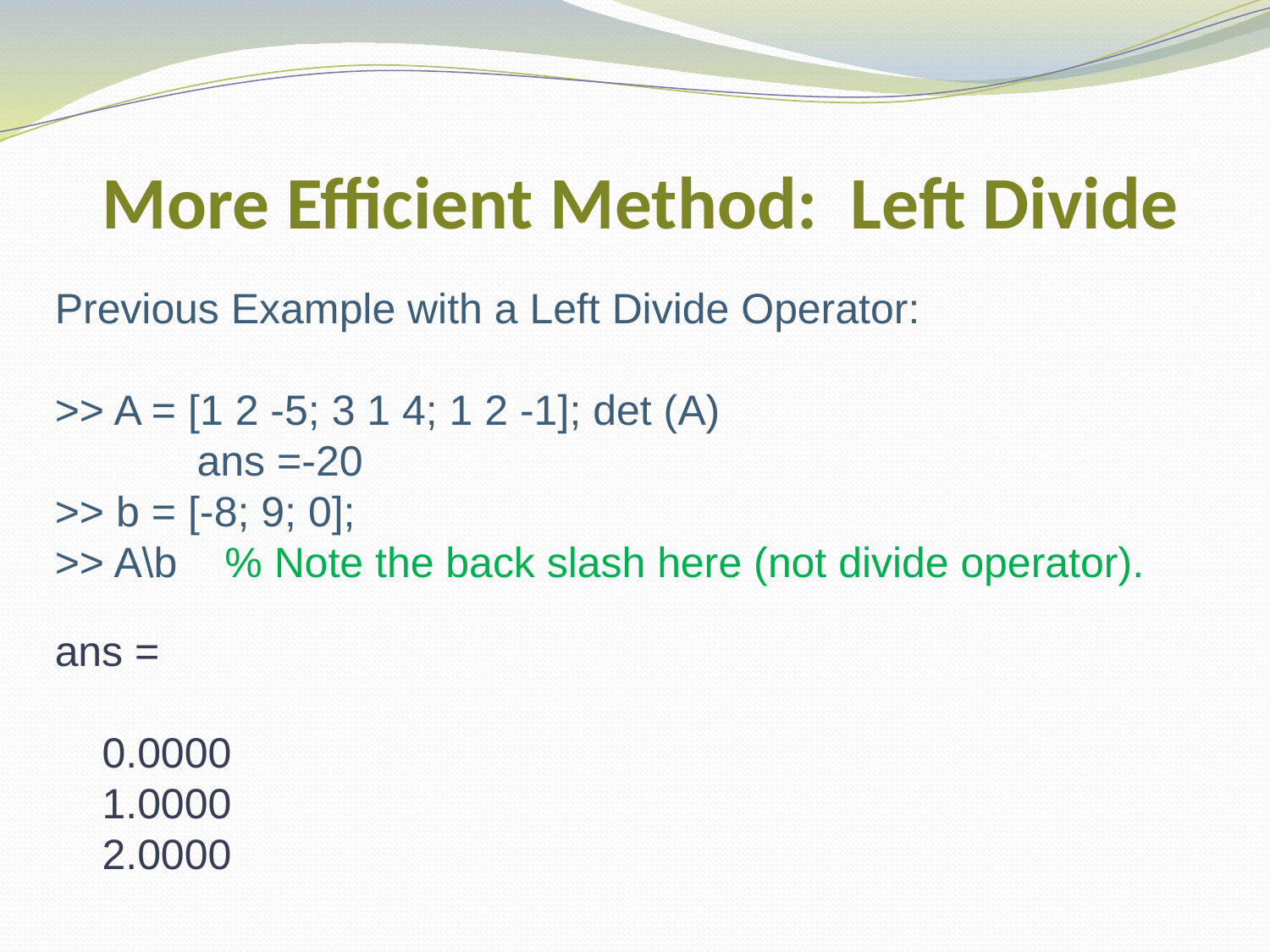

# More Efficient Method:  Left Divide
Previous Example with a Left Divide Operator:

>> A = [1 2 -5; 3 1 4; 1 2 -1]; det (A)
            ans =-20
>> b = [-8; 9; 0];
>> A\b    % Note the back slash here (not divide operator).

ans =

    0.0000
    1.0000
    2.0000